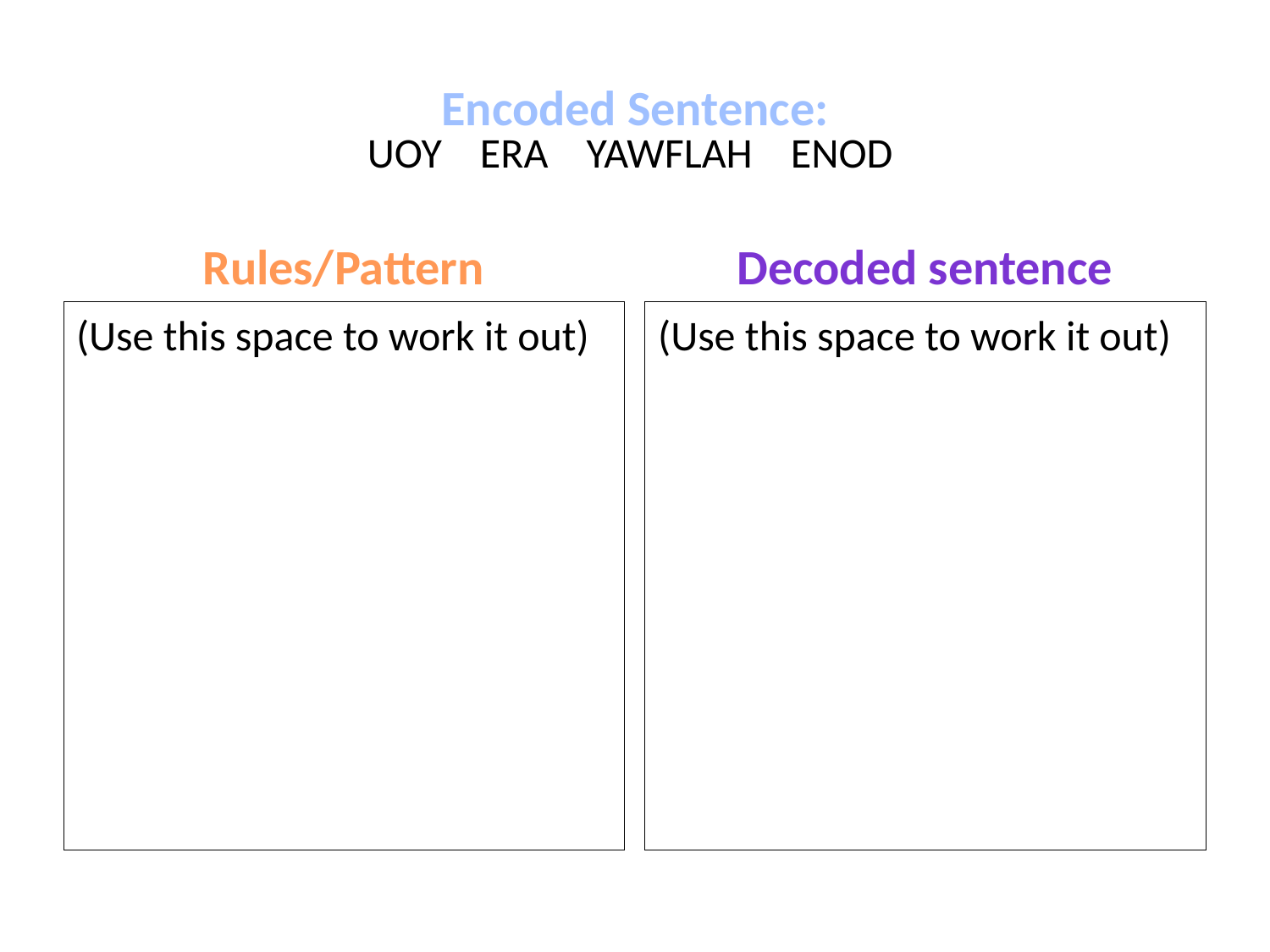

# UOY    ERA    YAWFLAH    ENOD
Encoded Sentence:
Rules/Pattern
Decoded sentence
(Use this space to work it out)
(Use this space to work it out)